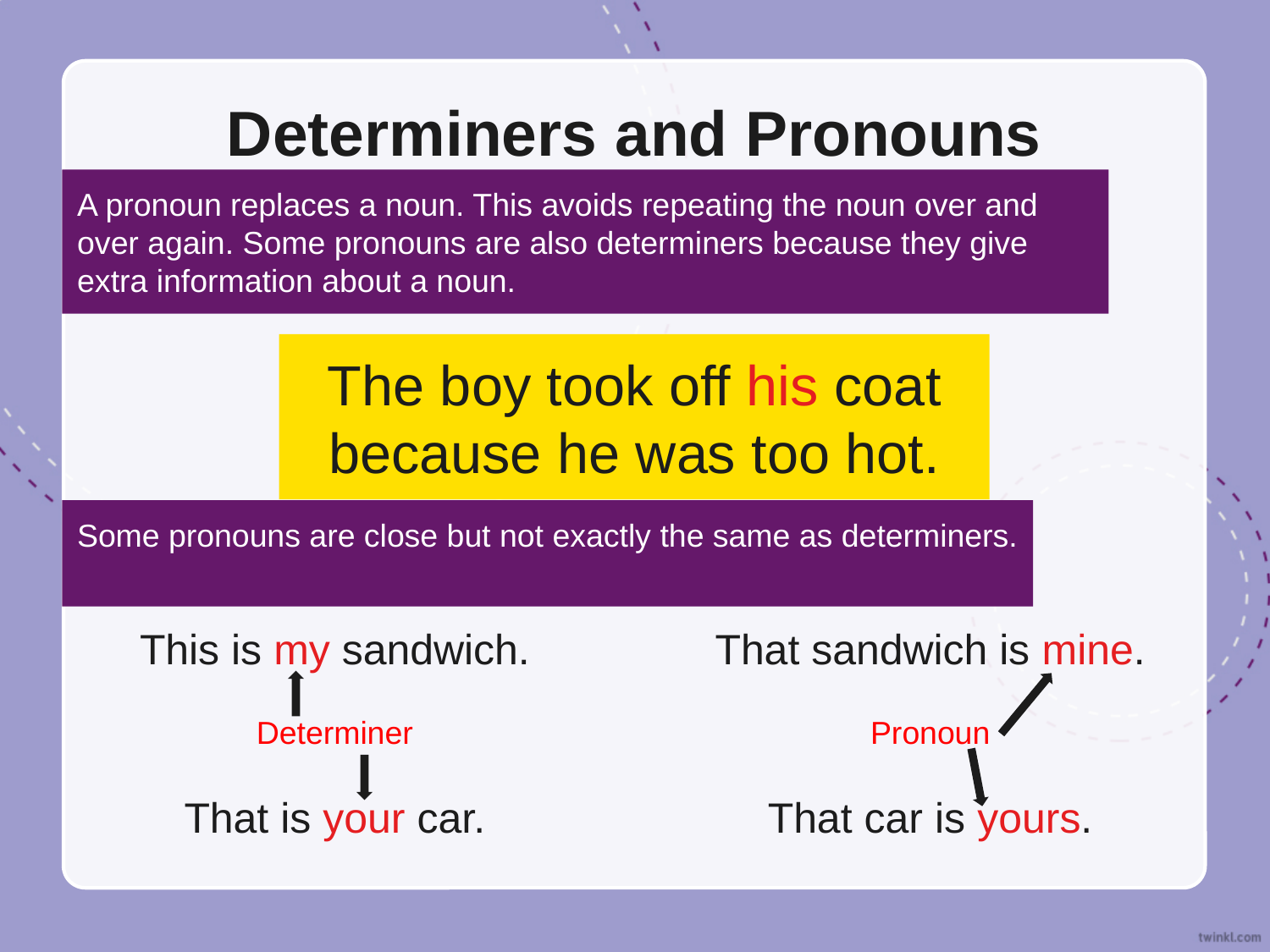

# Determiners and Pronouns
A pronoun replaces a noun. This avoids repeating the noun over and over again. Some pronouns are also determiners because they give extra information about a noun.
The boy took off his coat because he was too hot.
Some pronouns are close but not exactly the same as determiners.
This is my sandwich.
That sandwich is mine.

Determiner
Pronoun

That is your car.
That car is yours.